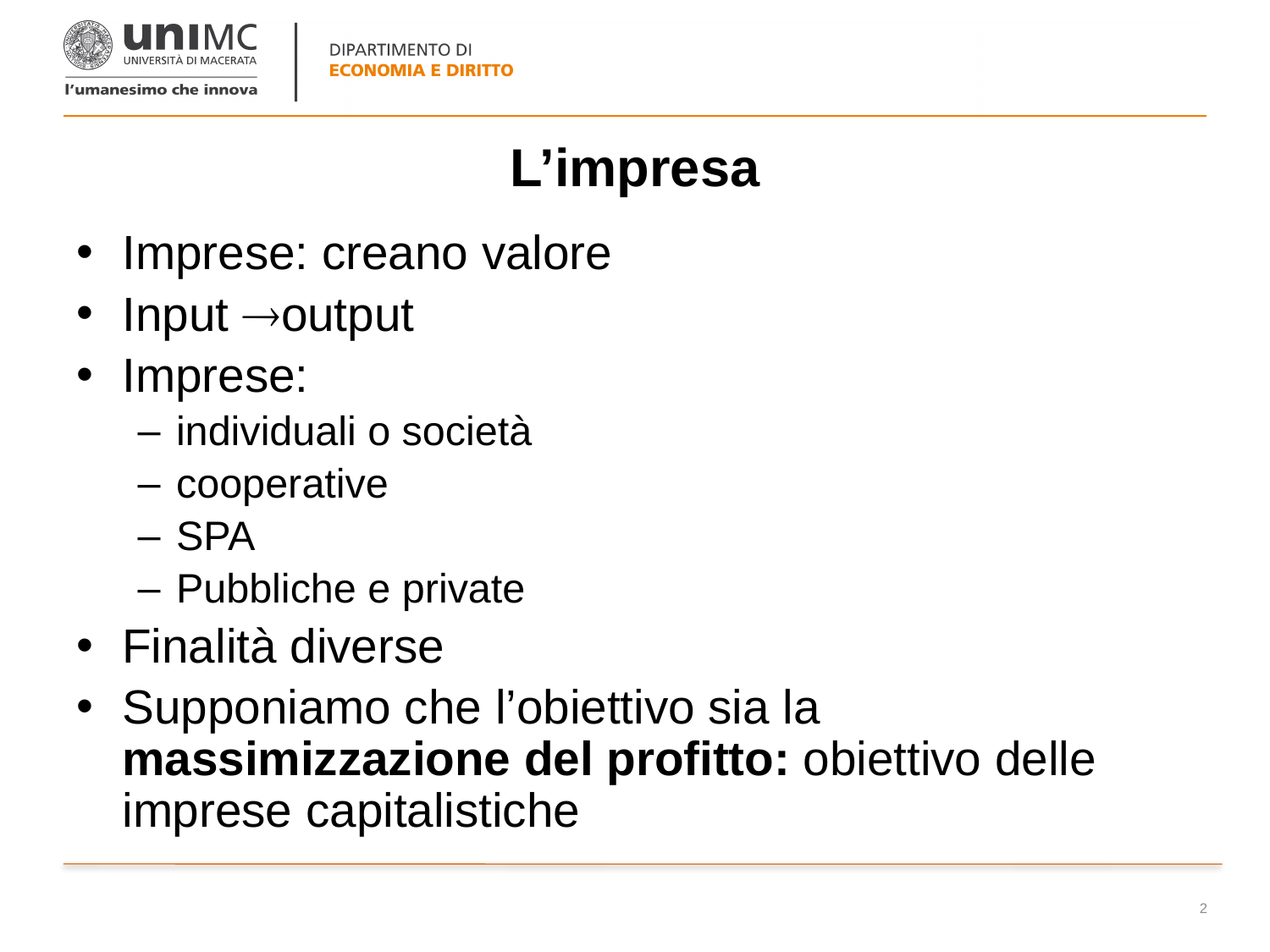

# L’impresa
Imprese: creano valore
Input →output
Imprese:
individuali o società
cooperative
SPA
Pubbliche e private
Finalità diverse
Supponiamo che l’obiettivo sia la massimizzazione del profitto: obiettivo delle imprese capitalistiche
2